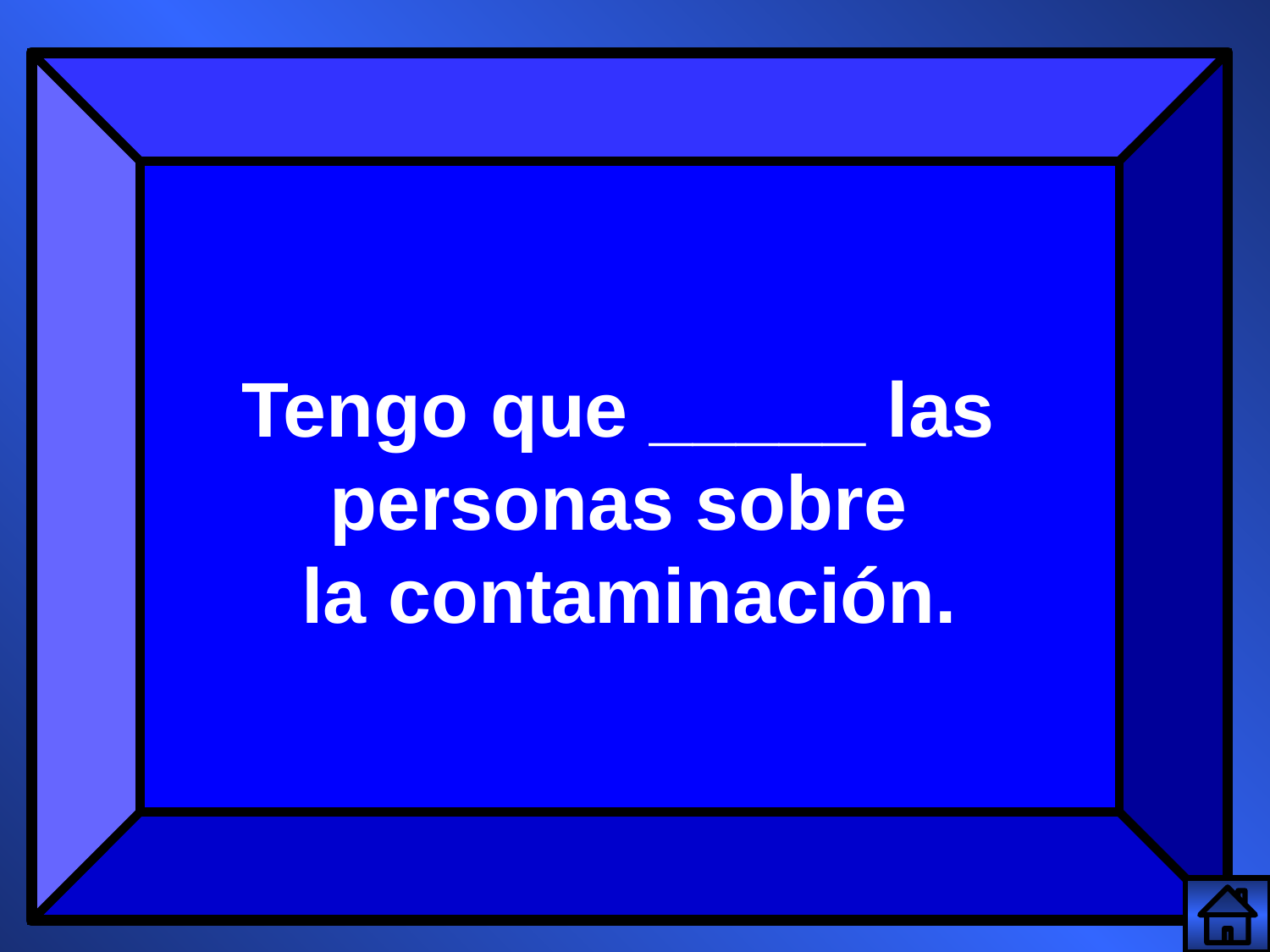

Tengo que _____ las
personas sobre
la contaminación.